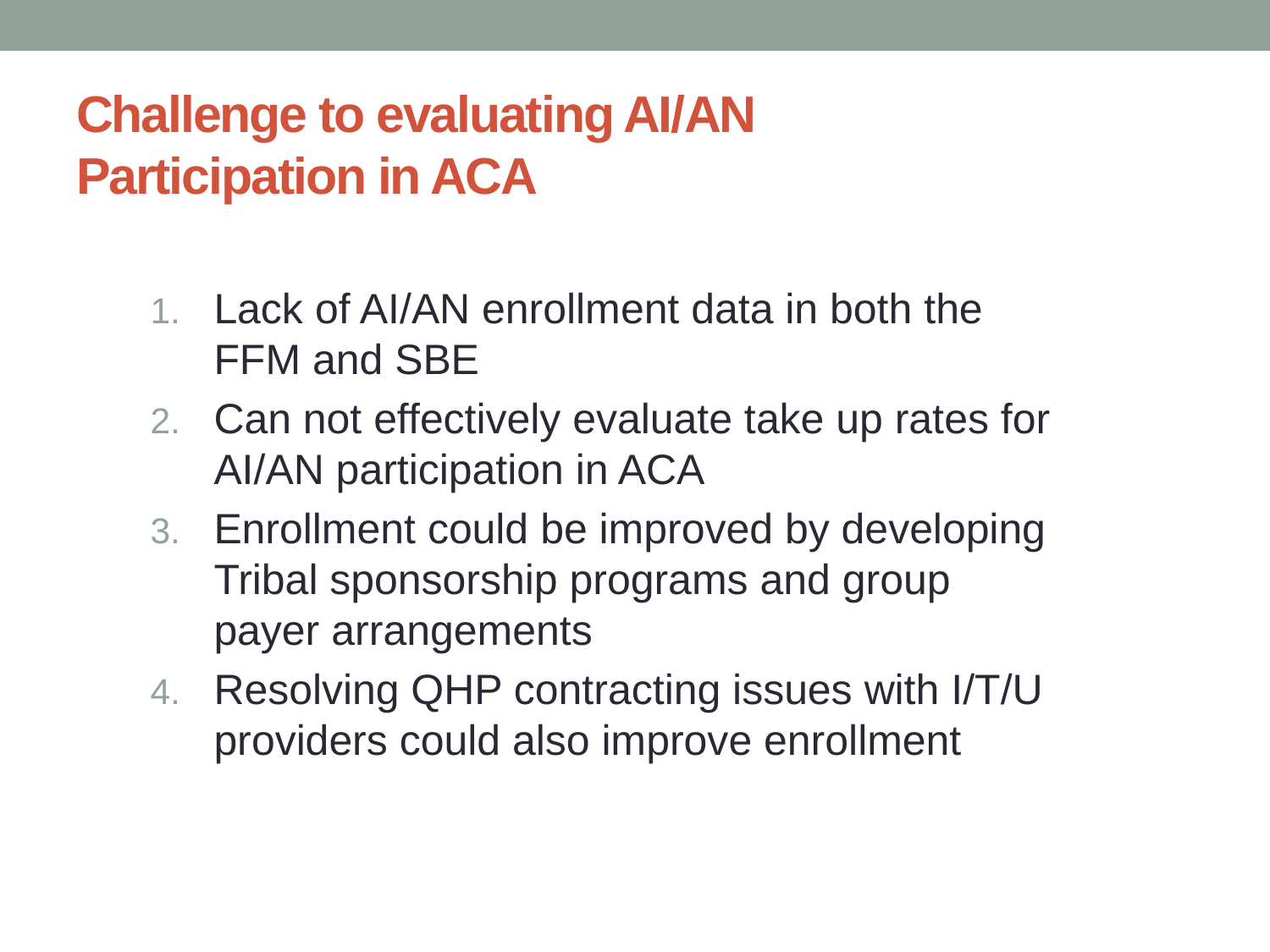

# Challenge to evaluating AI/AN Participation in ACA
Lack of AI/AN enrollment data in both the FFM and SBE
Can not effectively evaluate take up rates for AI/AN participation in ACA
Enrollment could be improved by developing Tribal sponsorship programs and group payer arrangements
Resolving QHP contracting issues with I/T/U providers could also improve enrollment